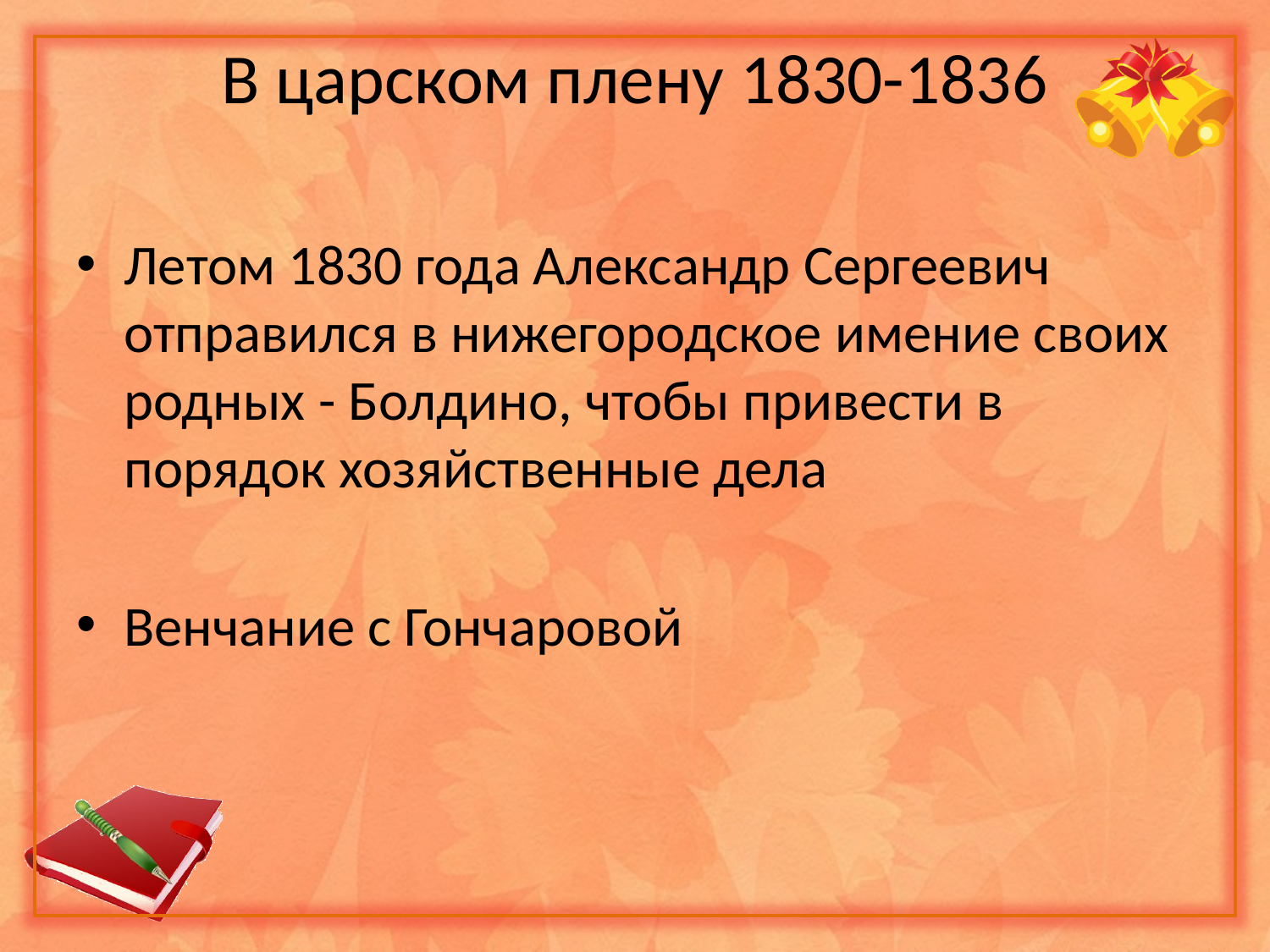

В царском плену 1830-1836
Летом 1830 года Александр Сергеевич отправился в нижегородское имение своих родных - Болдино, чтобы привести в порядок хозяйственные дела

Венчание с Гончаровой